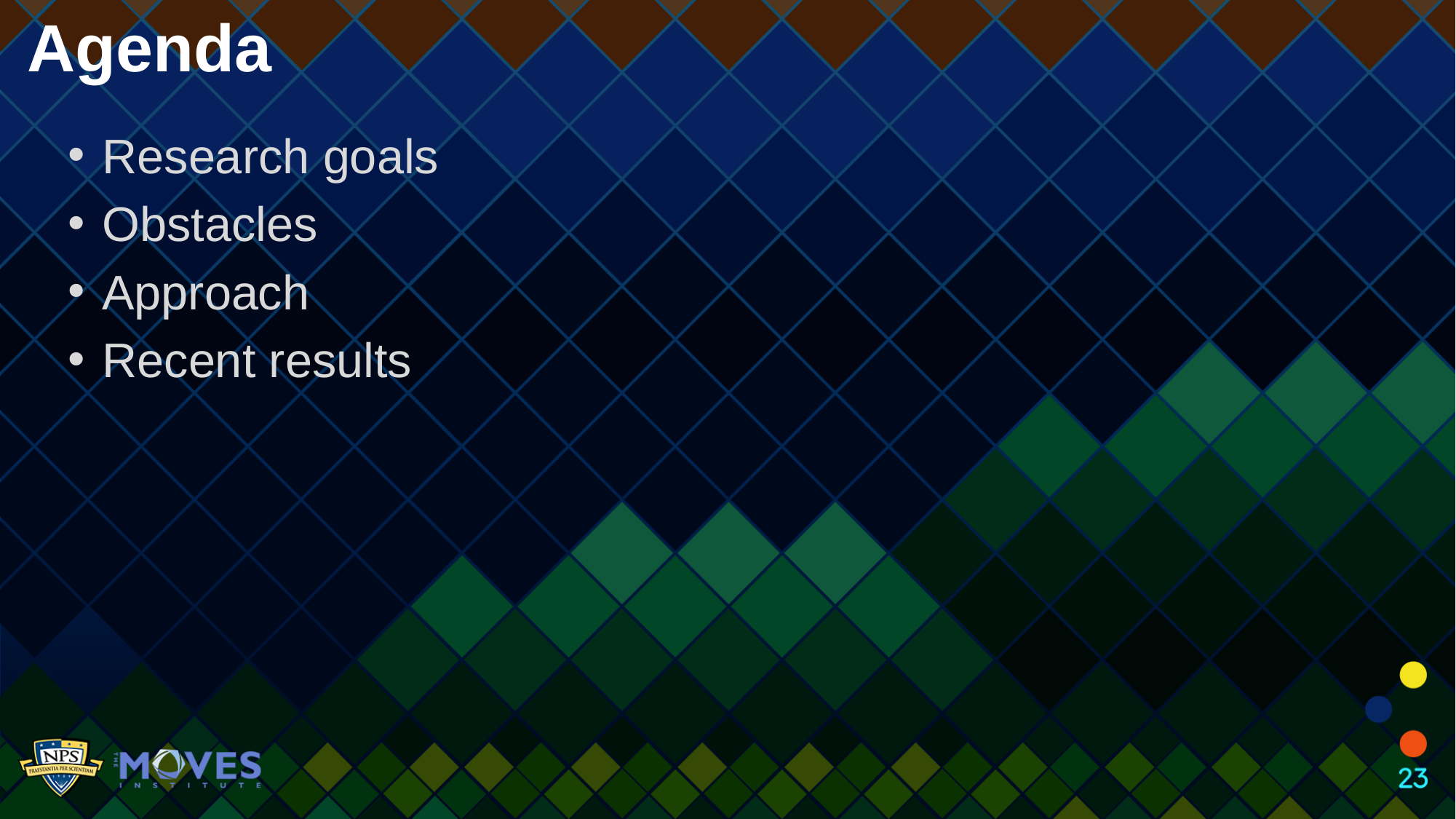

Agenda
Research goals
Obstacles
Approach
Recent results